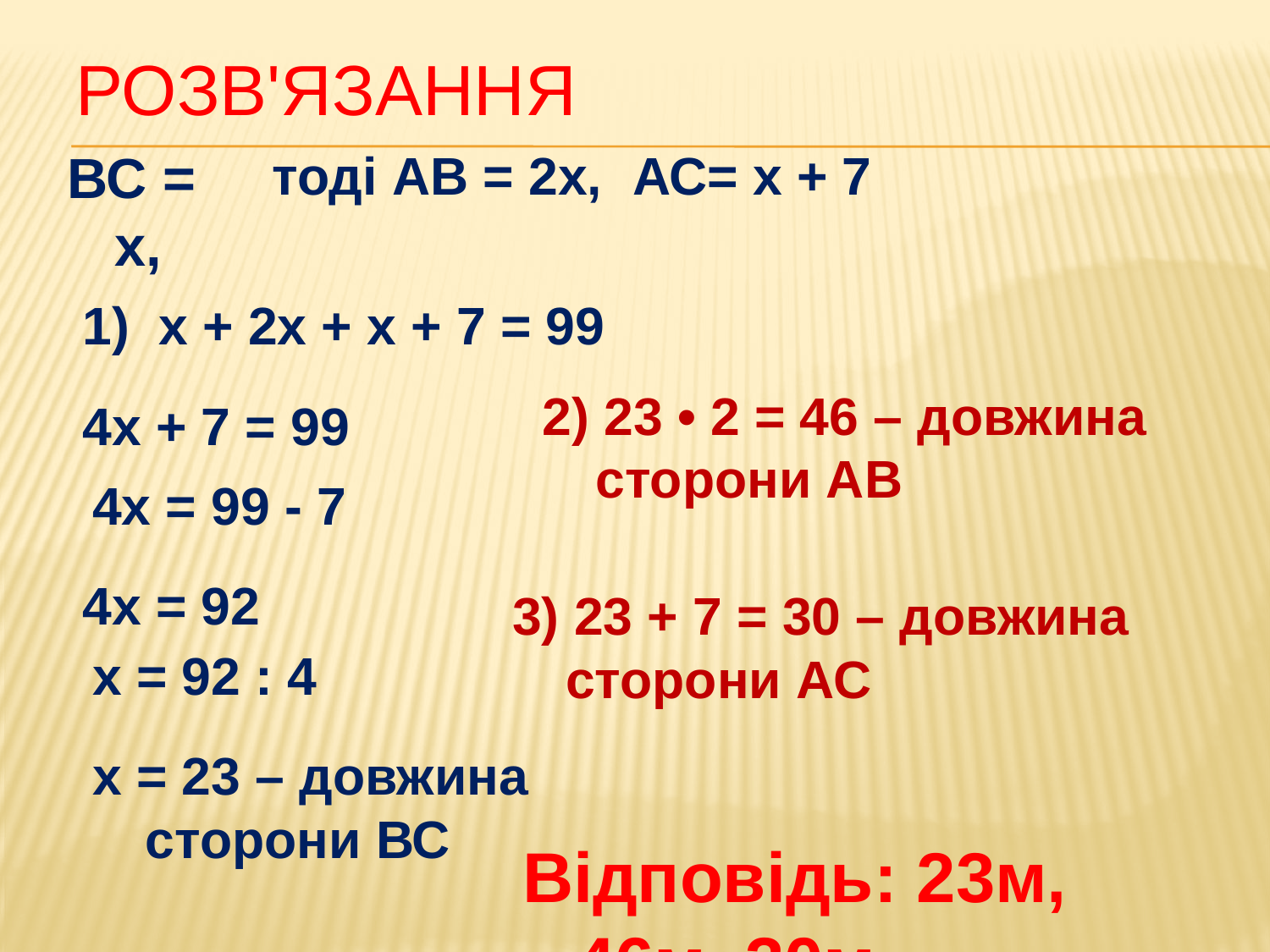

# Розв'язання
ВС = х,
тоді АВ = 2х,
АС= х + 7
1)  х + 2х + х + 7 = 99
2) 23 • 2 = 46 – довжина сторони АВ
4х + 7 = 99
4х = 99 - 7
4х = 92
3) 23 + 7 = 30 – довжина сторони АС
х = 92 : 4
х = 23 – довжина сторони ВС
Відповідь: 23м, 46м, 30м.